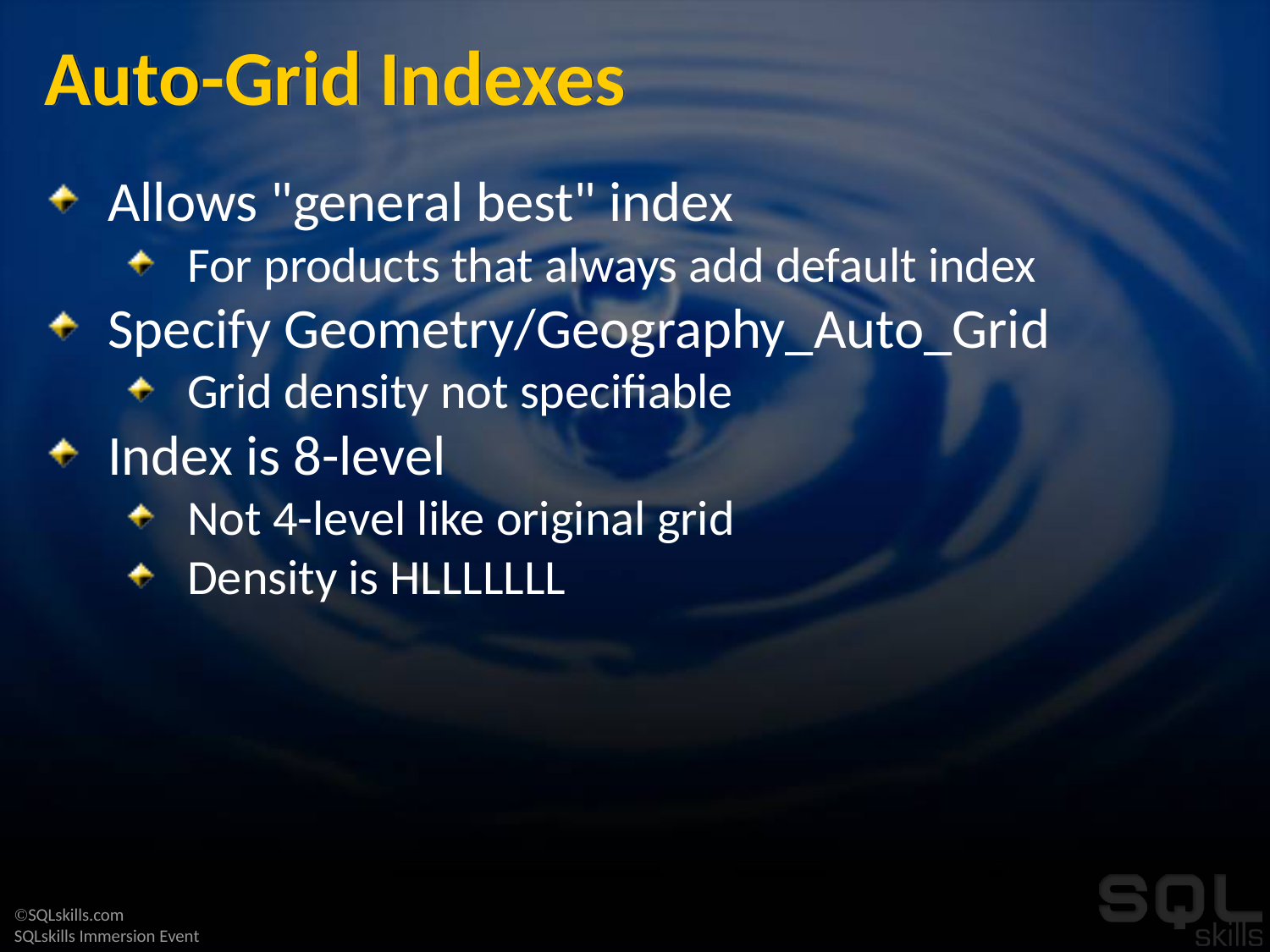

# Auto-Grid Indexes
Allows "general best" index
For products that always add default index
Specify Geometry/Geography_Auto_Grid
Grid density not specifiable
Index is 8-level
Not 4-level like original grid
Density is HLLLLLLL